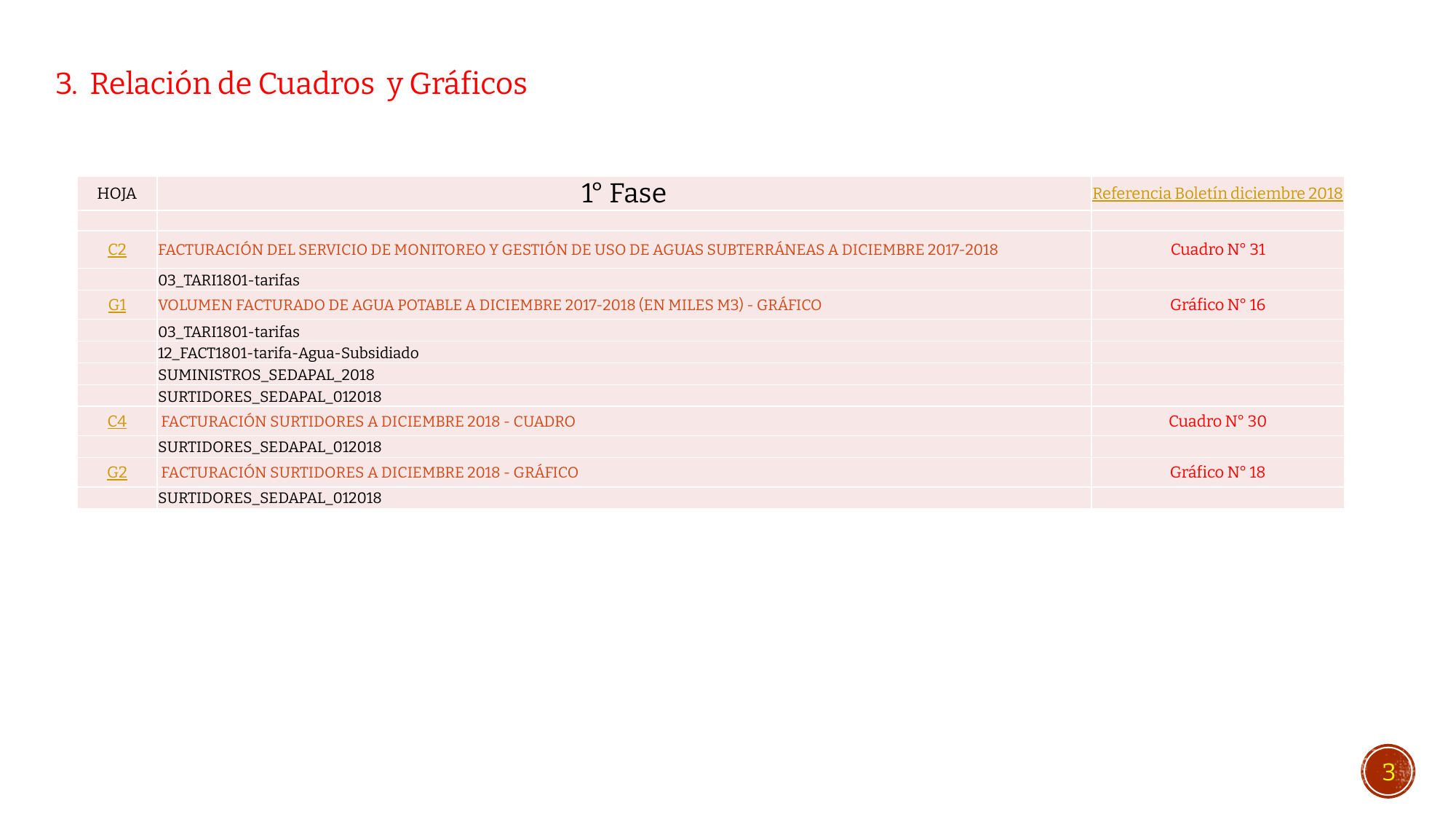

3.  Relación de Cuadros  y Gráficos
| HOJA | 1° Fase | Referencia Boletín diciembre 2018 |
| --- | --- | --- |
|  |  |  |
| C2 | FACTURACIÓN DEL SERVICIO DE MONITOREO Y GESTIÓN DE USO DE AGUAS SUBTERRÁNEAS A DICIEMBRE 2017-2018 | Cuadro N° 31 |
|  | 03\_TARI1801-tarifas |  |
| G1 | VOLUMEN FACTURADO DE AGUA POTABLE A DICIEMBRE 2017-2018 (EN MILES M3) - GRÁFICO | Gráfico N° 16 |
|  | 03\_TARI1801-tarifas |  |
|  | 12\_FACT1801-tarifa-Agua-Subsidiado |  |
|  | SUMINISTROS\_SEDAPAL\_2018 |  |
|  | SURTIDORES\_SEDAPAL\_012018 |  |
| C4 | FACTURACIÓN SURTIDORES A DICIEMBRE 2018 - CUADRO | Cuadro N° 30 |
|  | SURTIDORES\_SEDAPAL\_012018 |  |
| G2 | FACTURACIÓN SURTIDORES A DICIEMBRE 2018 - GRÁFICO | Gráfico N° 18 |
|  | SURTIDORES\_SEDAPAL\_012018 |  |
3